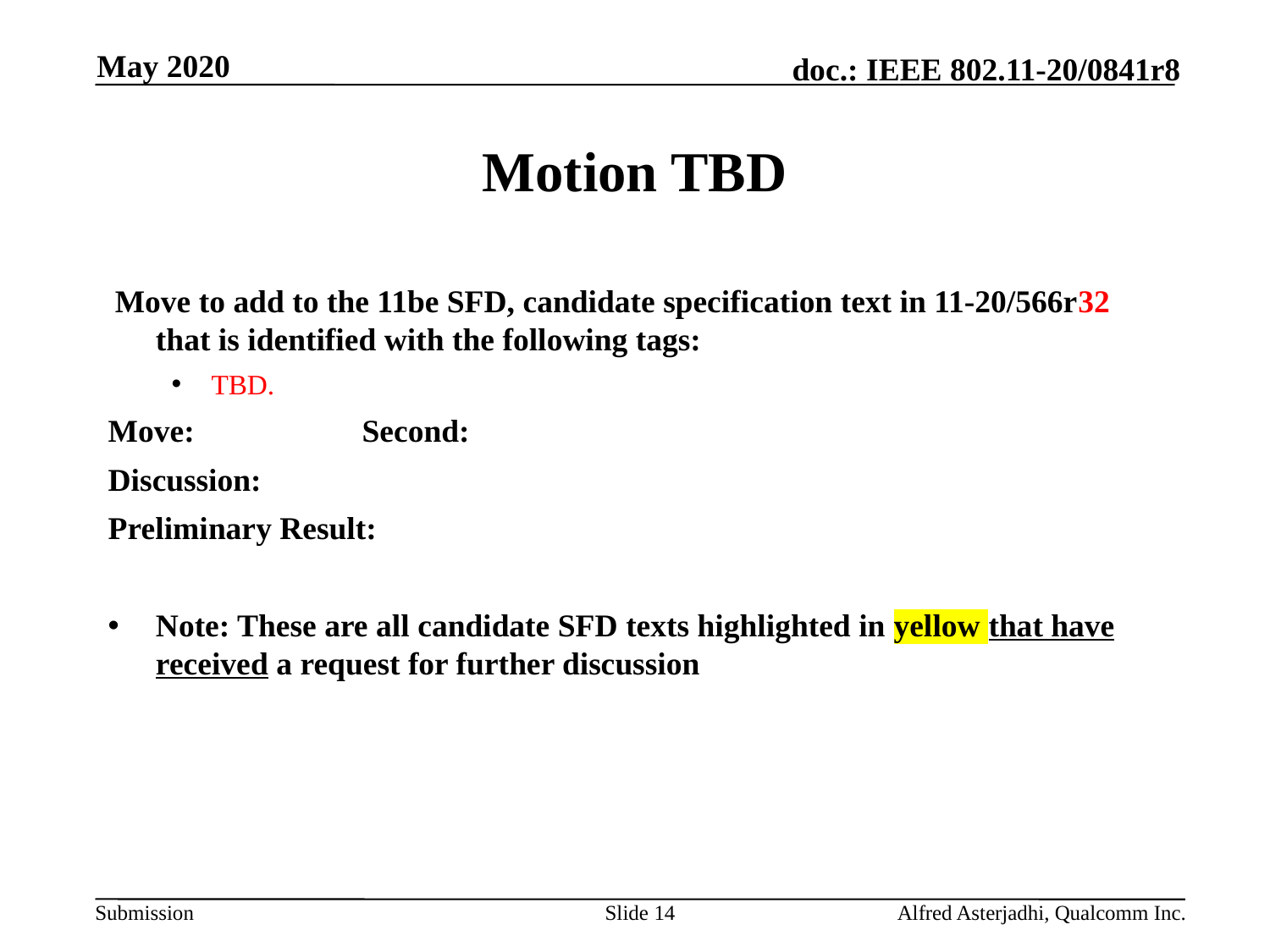

May 2020
# Motion TBD
 Move to add to the 11be SFD, candidate specification text in 11-20/566r32 that is identified with the following tags:
TBD.
Move: 		Second:
Discussion:
Preliminary Result:

Note: These are all candidate SFD texts highlighted in yellow that have received a request for further discussion

Slide 14
Alfred Asterjadhi, Qualcomm Inc.